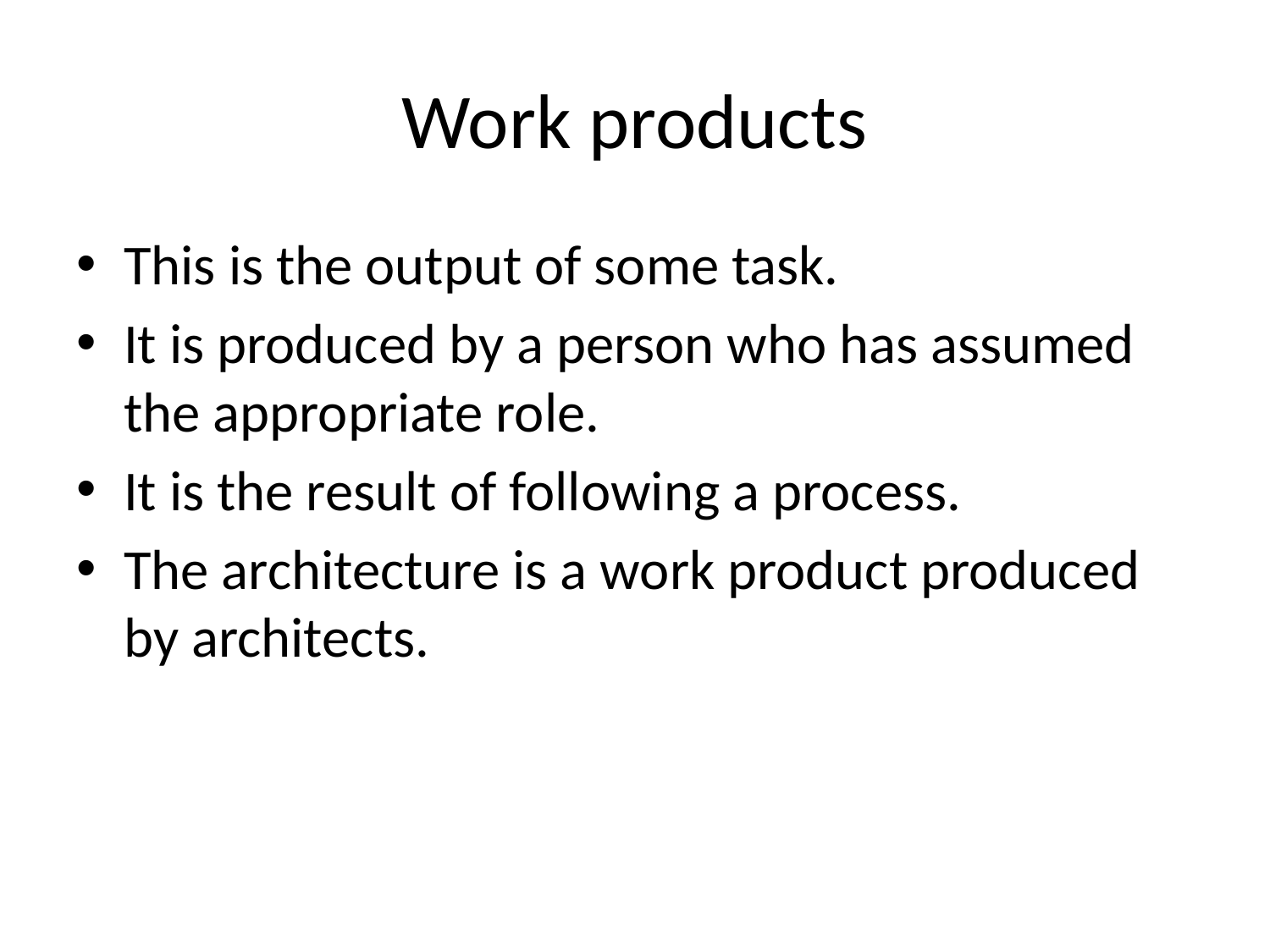

# Work products
This is the output of some task.
It is produced by a person who has assumed the appropriate role.
It is the result of following a process.
The architecture is a work product produced by architects.